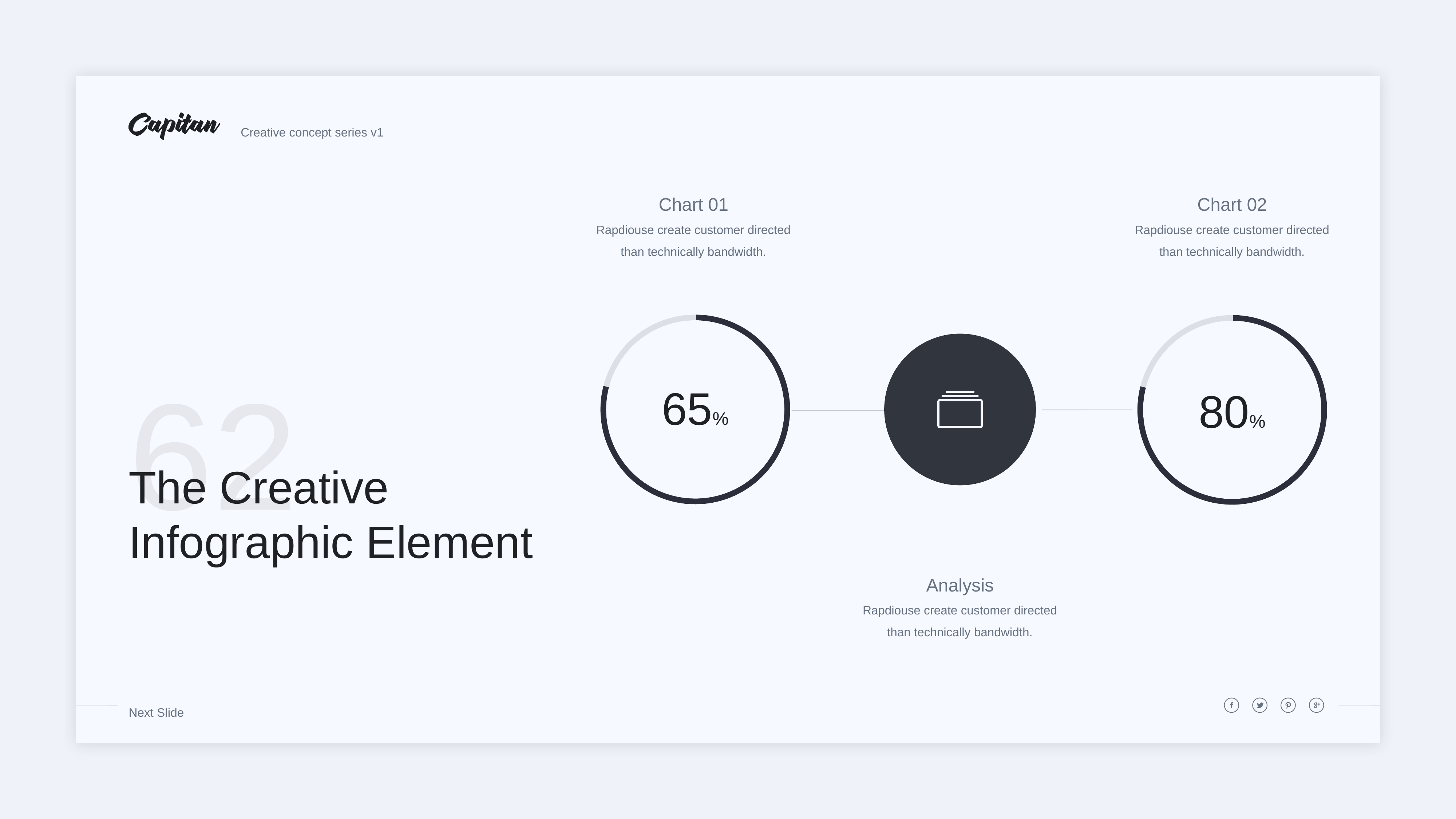

Chart 01
Rapdiouse create customer directed
than technically bandwidth.
Chart 02
Rapdiouse create customer directed
than technically bandwidth.

62
65%
80%

The Creative
Infographic Element
Analysis
Rapdiouse create customer directed
than technically bandwidth.